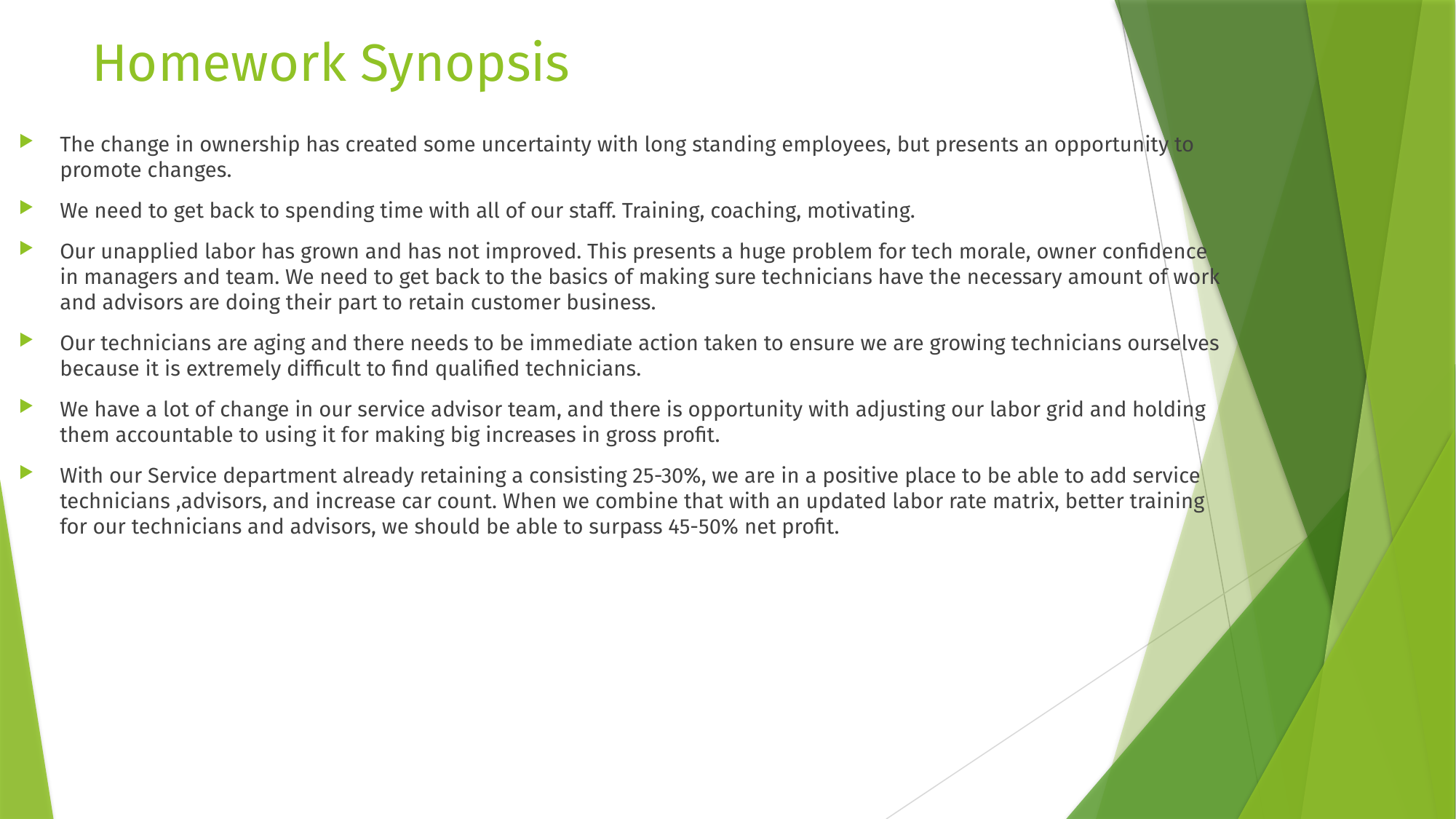

# Homework Synopsis
The change in ownership has created some uncertainty with long standing employees, but presents an opportunity to promote changes.
We need to get back to spending time with all of our staff. Training, coaching, motivating.
Our unapplied labor has grown and has not improved. This presents a huge problem for tech morale, owner confidence in managers and team. We need to get back to the basics of making sure technicians have the necessary amount of work and advisors are doing their part to retain customer business.
Our technicians are aging and there needs to be immediate action taken to ensure we are growing technicians ourselves because it is extremely difficult to find qualified technicians.
We have a lot of change in our service advisor team, and there is opportunity with adjusting our labor grid and holding them accountable to using it for making big increases in gross profit.
With our Service department already retaining a consisting 25-30%, we are in a positive place to be able to add service technicians ,advisors, and increase car count. When we combine that with an updated labor rate matrix, better training for our technicians and advisors, we should be able to surpass 45-50% net profit.